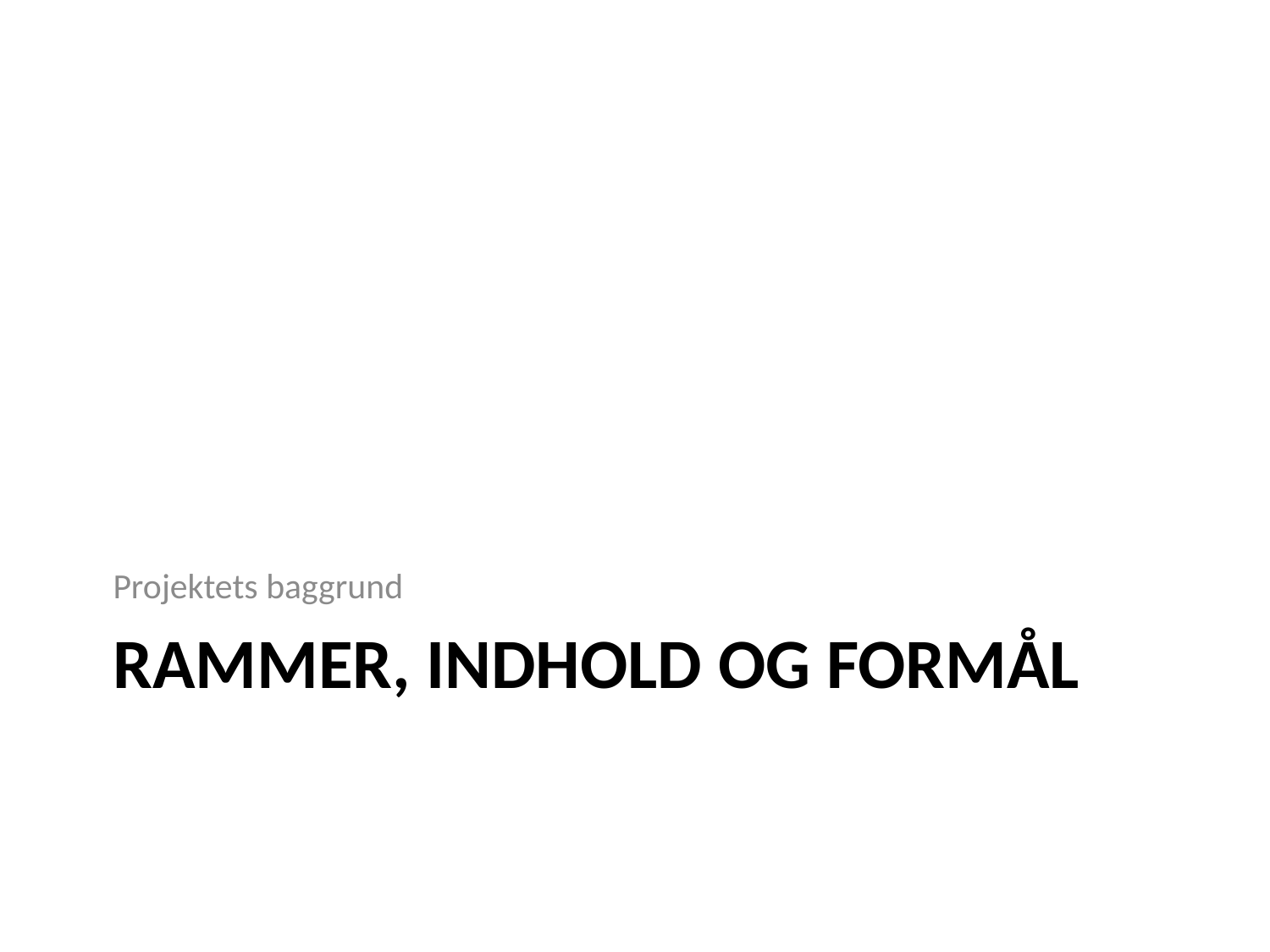

Projektets baggrund
# Rammer, indhold og formål